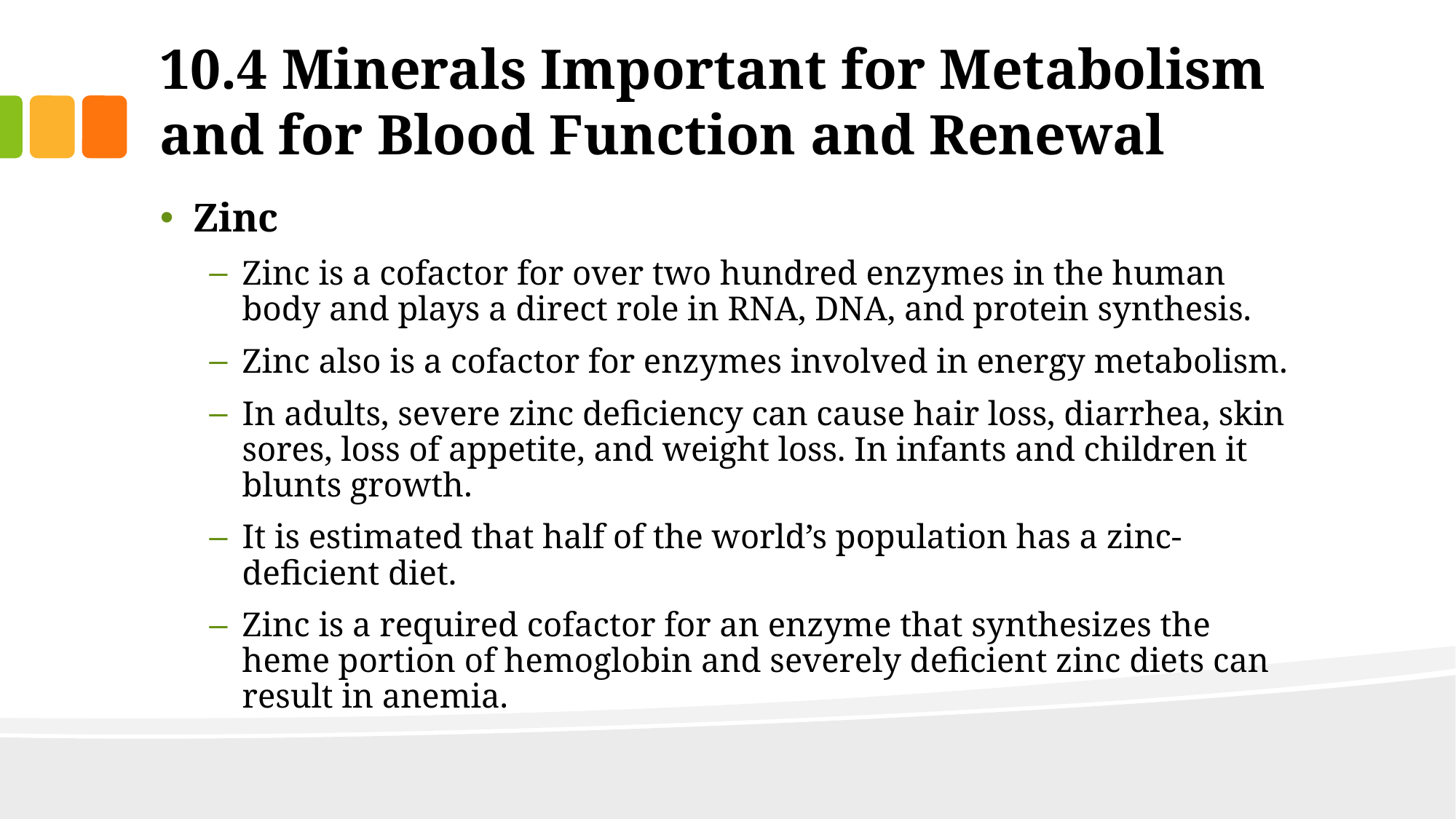

# 10.4 Minerals Important for Metabolism and for Blood Function and Renewal
Zinc
Zinc is a cofactor for over two hundred enzymes in the human body and plays a direct role in RNA, DNA, and protein synthesis.
Zinc also is a cofactor for enzymes involved in energy metabolism.
In adults, severe zinc deficiency can cause hair loss, diarrhea, skin sores, loss of appetite, and weight loss. In infants and children it blunts growth.
It is estimated that half of the world’s population has a zinc-deficient diet.
Zinc is a required cofactor for an enzyme that synthesizes the heme portion of hemoglobin and severely deficient zinc diets can result in anemia.